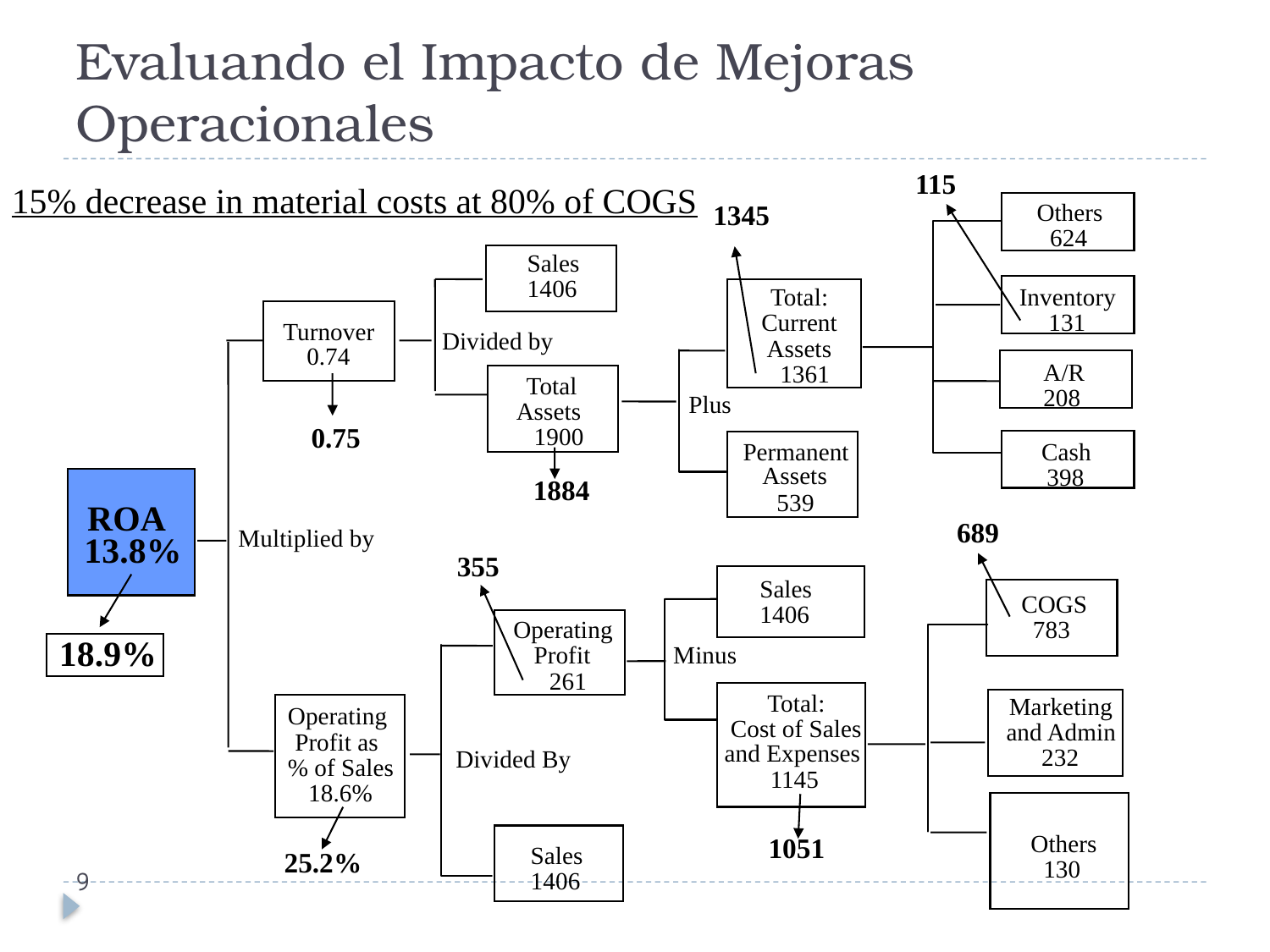

# Evaluando el Impacto de Mejoras Operacionales

115
15% decrease in material costs at 80% of COGS
Others

1345

624

Sales

1406
Total:
Inventory

Current

131

Turnover

Divided by
Assets

0.74

A/R

1361
Total

208

Plus
Assets

0.75
1900
Permanent

Cash

Assets

398
1884

539
ROA

689
Multiplied by
13.8%

355

Sales

COGS

1406

Operating

783

18.9%
Profit

Minus

261

Total:

Marketing

Operating

Cost of Sales

and Admin

Profit as

and Expenses

232
Divided By

% of Sales

1145
18.6%

 Others

1051

Sales

25.2%
130
1406
9